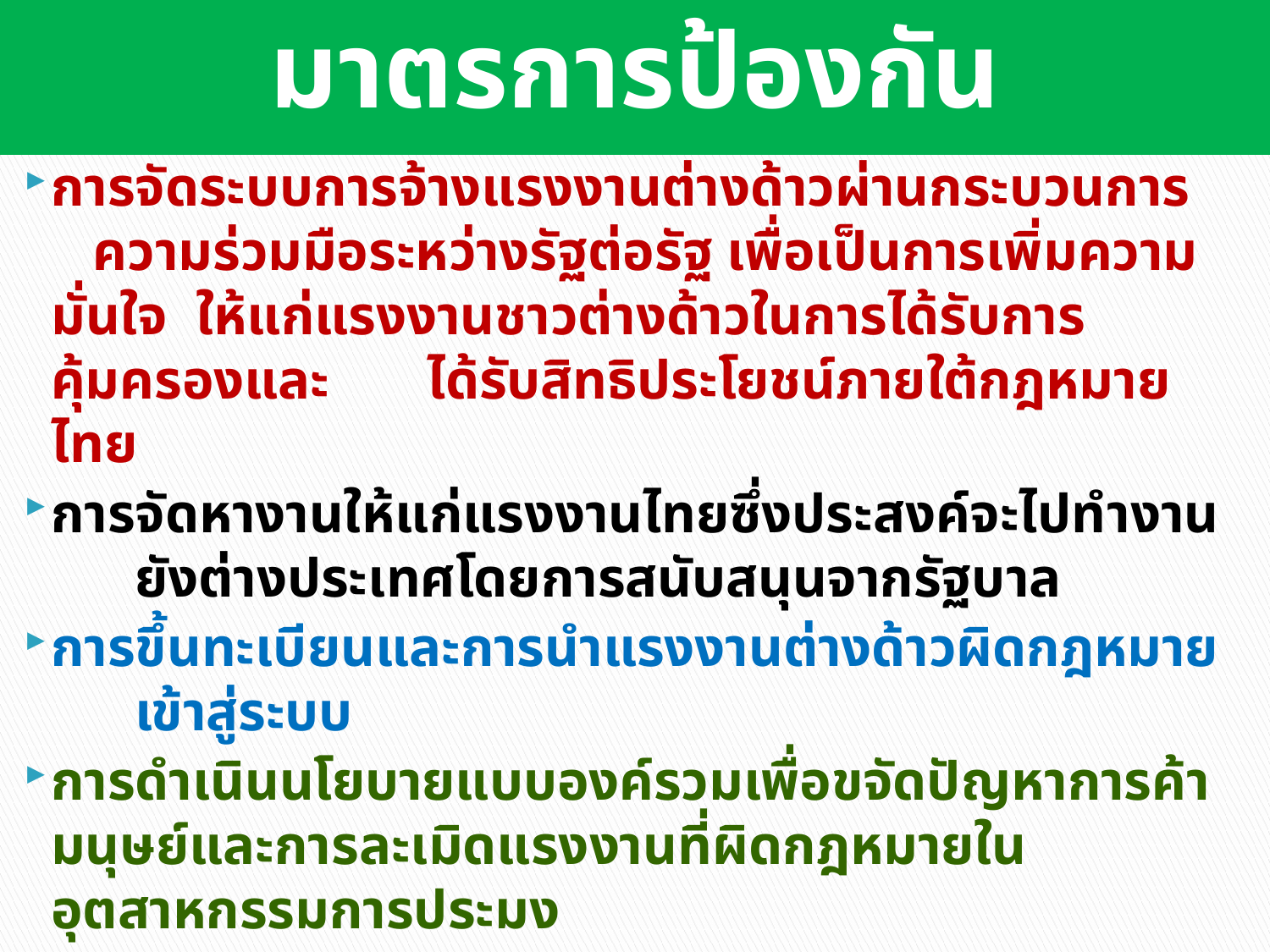

# มาตรการป้องกัน
การจัดระบบการจ้างแรงงานต่างด้าวผ่านกระบวนการ        ความร่วมมือระหว่างรัฐต่อรัฐ เพื่อเป็นการเพิ่มความมั่นใจ  ให้แก่แรงงานชาวต่างด้าวในการได้รับการคุ้มครองและ       ได้รับสิทธิประโยชน์ภายใต้กฎหมายไทย
การจัดหางานให้แก่แรงงานไทยซึ่งประสงค์จะไปทำงาน         ยังต่างประเทศโดยการสนับสนุนจากรัฐบาล
การขึ้นทะเบียนและการนำแรงงานต่างด้าวผิดกฎหมาย         เข้าสู่ระบบ
การดำเนินนโยบายแบบองค์รวมเพื่อขจัดปัญหาการค้ามนุษย์และการละเมิดแรงงานที่ผิดกฎหมายในอุตสาหกรรมการประมง